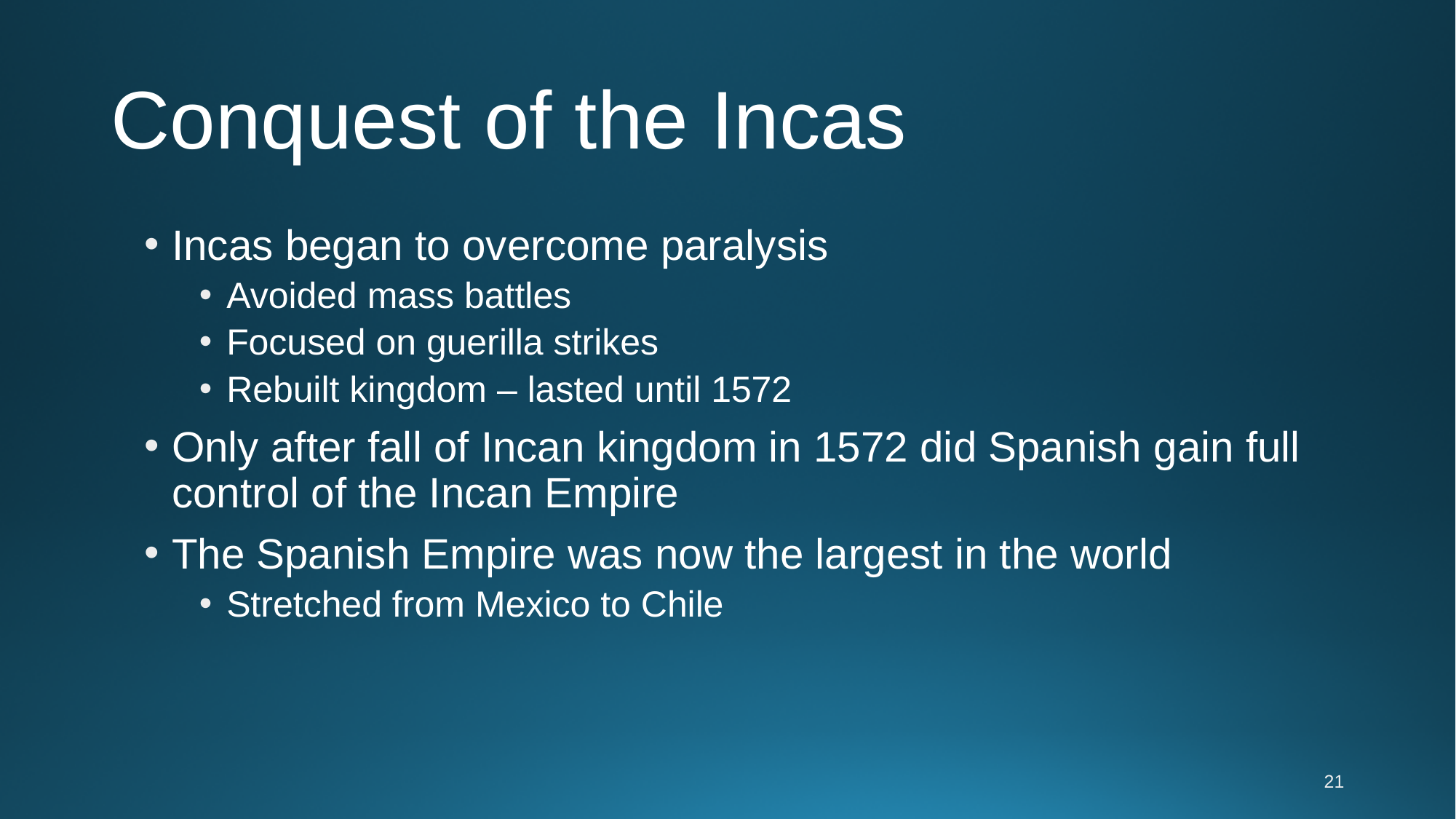

# Conquest of the Incas
Incas began to overcome paralysis
Avoided mass battles
Focused on guerilla strikes
Rebuilt kingdom – lasted until 1572
Only after fall of Incan kingdom in 1572 did Spanish gain full control of the Incan Empire
The Spanish Empire was now the largest in the world
Stretched from Mexico to Chile
21